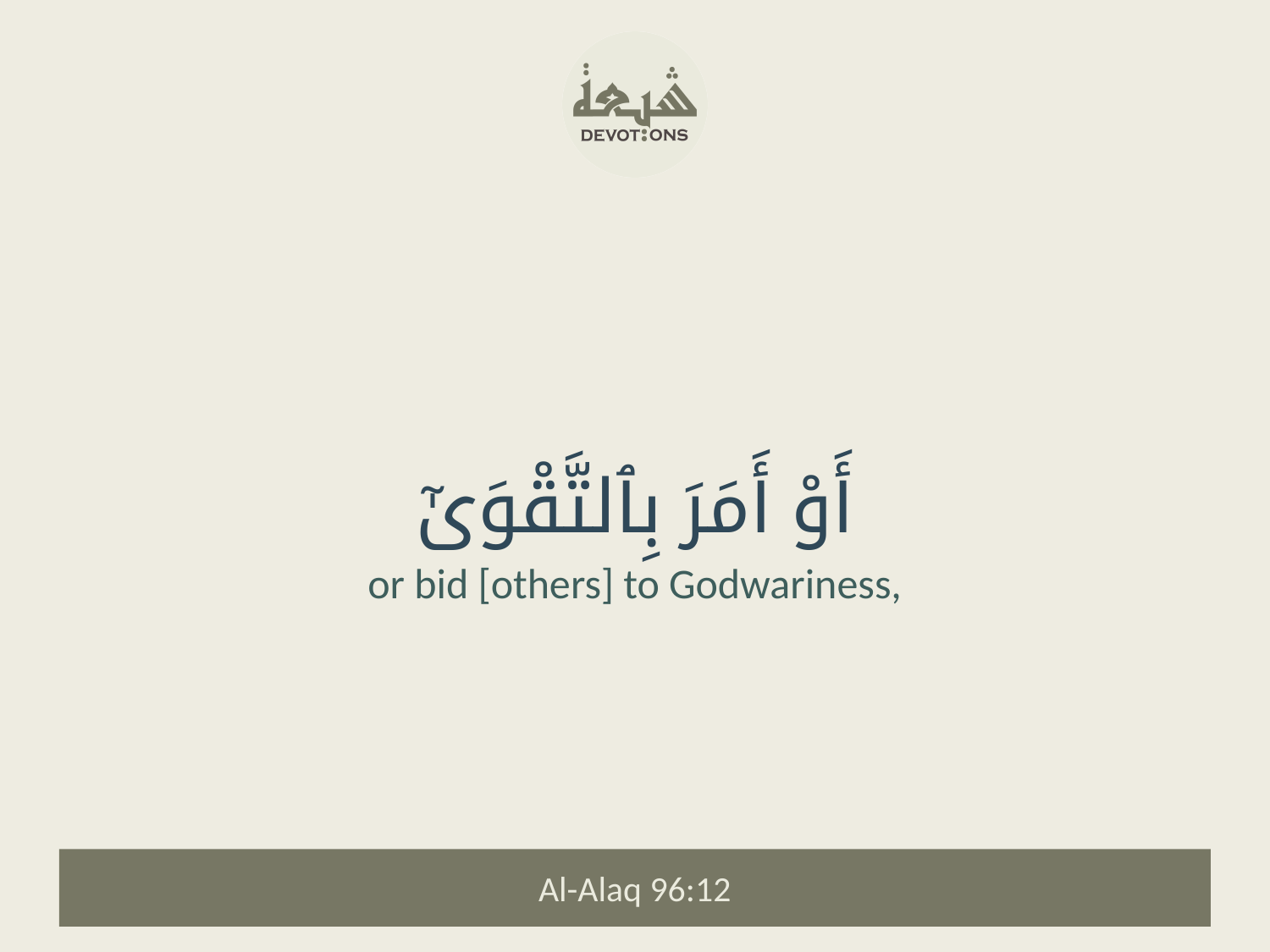

أَوْ أَمَرَ بِٱلتَّقْوَىٰٓ
or bid [others] to Godwariness,
Al-Alaq 96:12